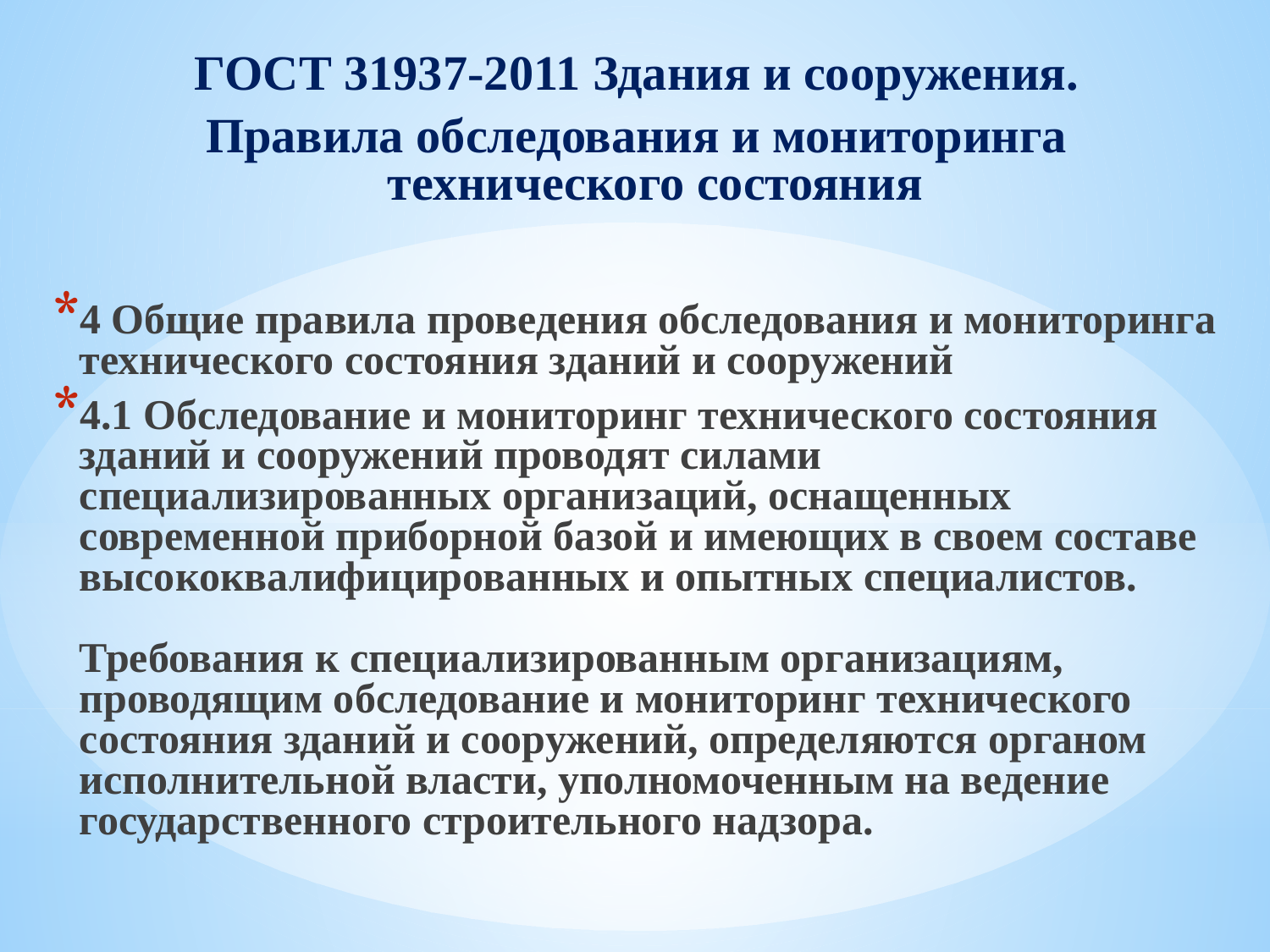

ГОСТ 31937-2011 Здания и сооружения.
Правила обследования и мониторинга
технического состояния

4 Общие правила проведения обследования и мониторинга технического состояния зданий и сооружений
4.1 Обследование и мониторинг технического состояния зданий и сооружений проводят силами специализированных организаций, оснащенных современной приборной базой и имеющих в своем составе высококвалифицированных и опытных специалистов.
Требования к специализированным организациям, проводящим обследование и мониторинг технического состояния зданий и сооружений, определяются органом исполнительной власти, уполномоченным на ведение государственного строительного надзора.